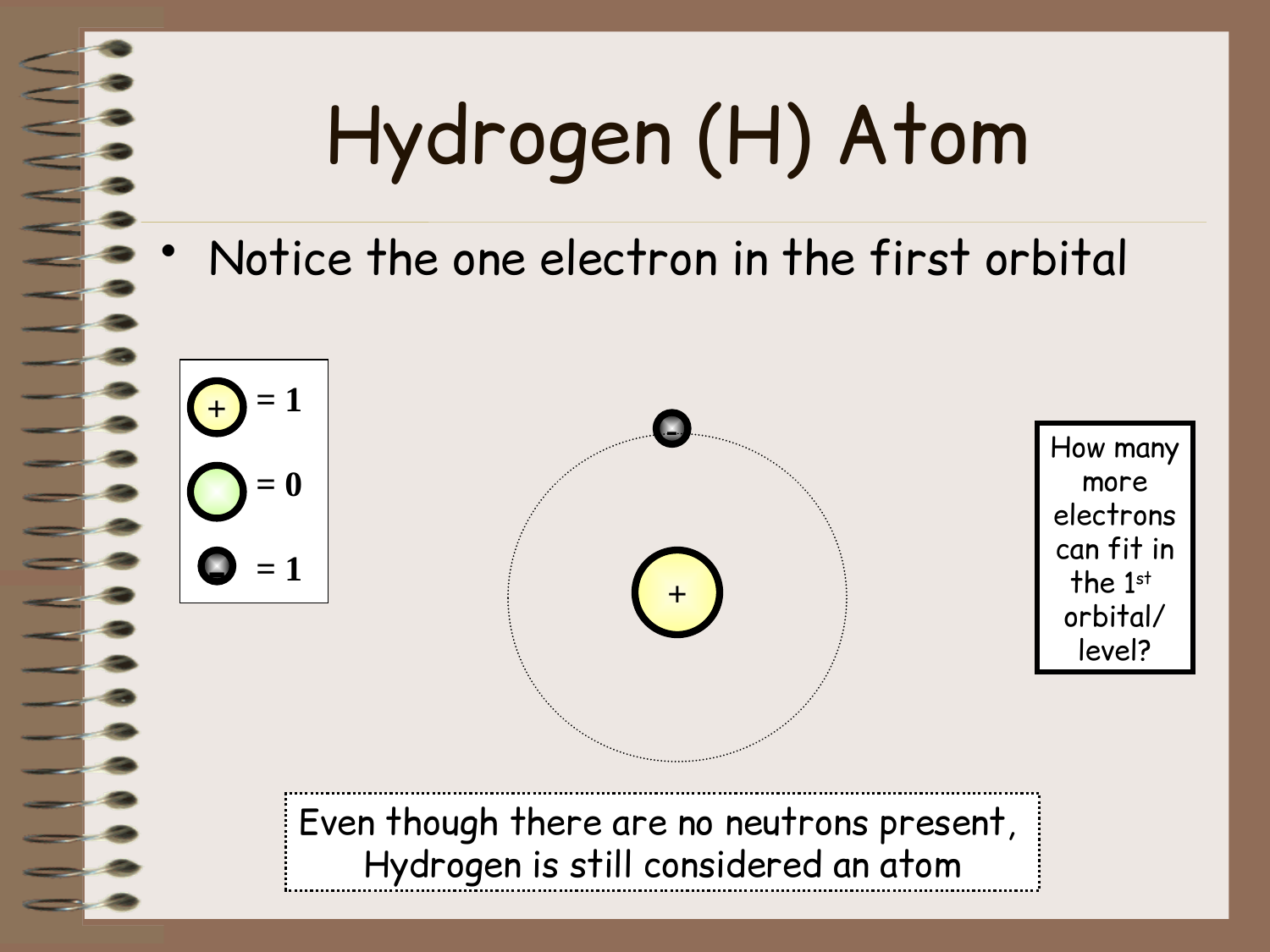

# Hydrogen (H) Atom
Notice the one electron in the first orbital

= 1

= 0

= 1
+

-
-
How many
more electrons
can fit in the 1st
orbital/ level?

+
Even though there are no neutrons present,
Hydrogen is still considered an atom